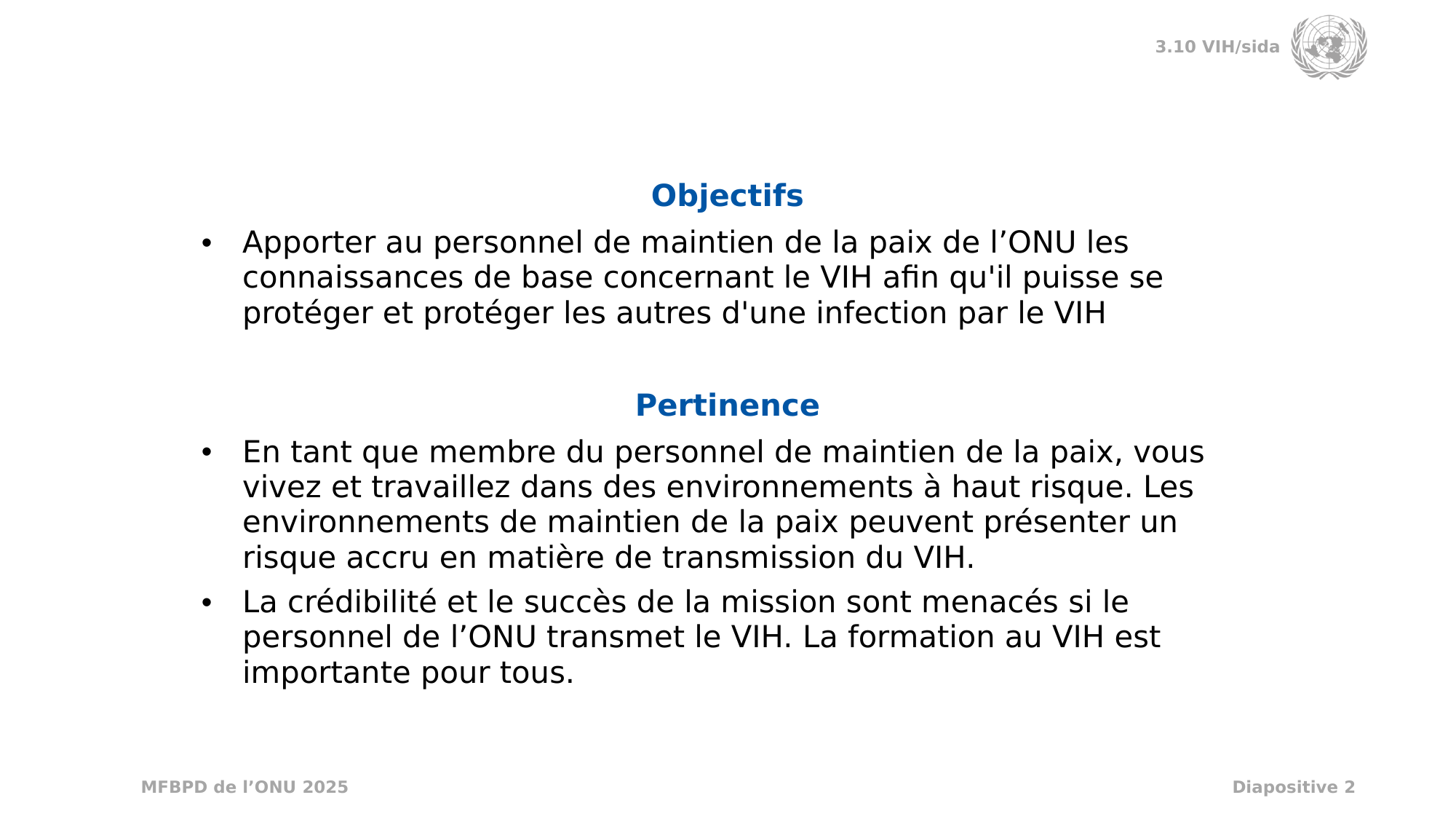

| Objectifs |
| --- |
| Apporter au personnel de maintien de la paix de l’ONU les connaissances de base concernant le VIH afin qu'il puisse se protéger et protéger les autres d'une infection par le VIH |
|  |
| Pertinence |
| En tant que membre du personnel de maintien de la paix, vous vivez et travaillez dans des environnements à haut risque. Les environnements de maintien de la paix peuvent présenter un risque accru en matière de transmission du VIH. La crédibilité et le succès de la mission sont menacés si le personnel de l’ONU transmet le VIH. La formation au VIH est importante pour tous. |